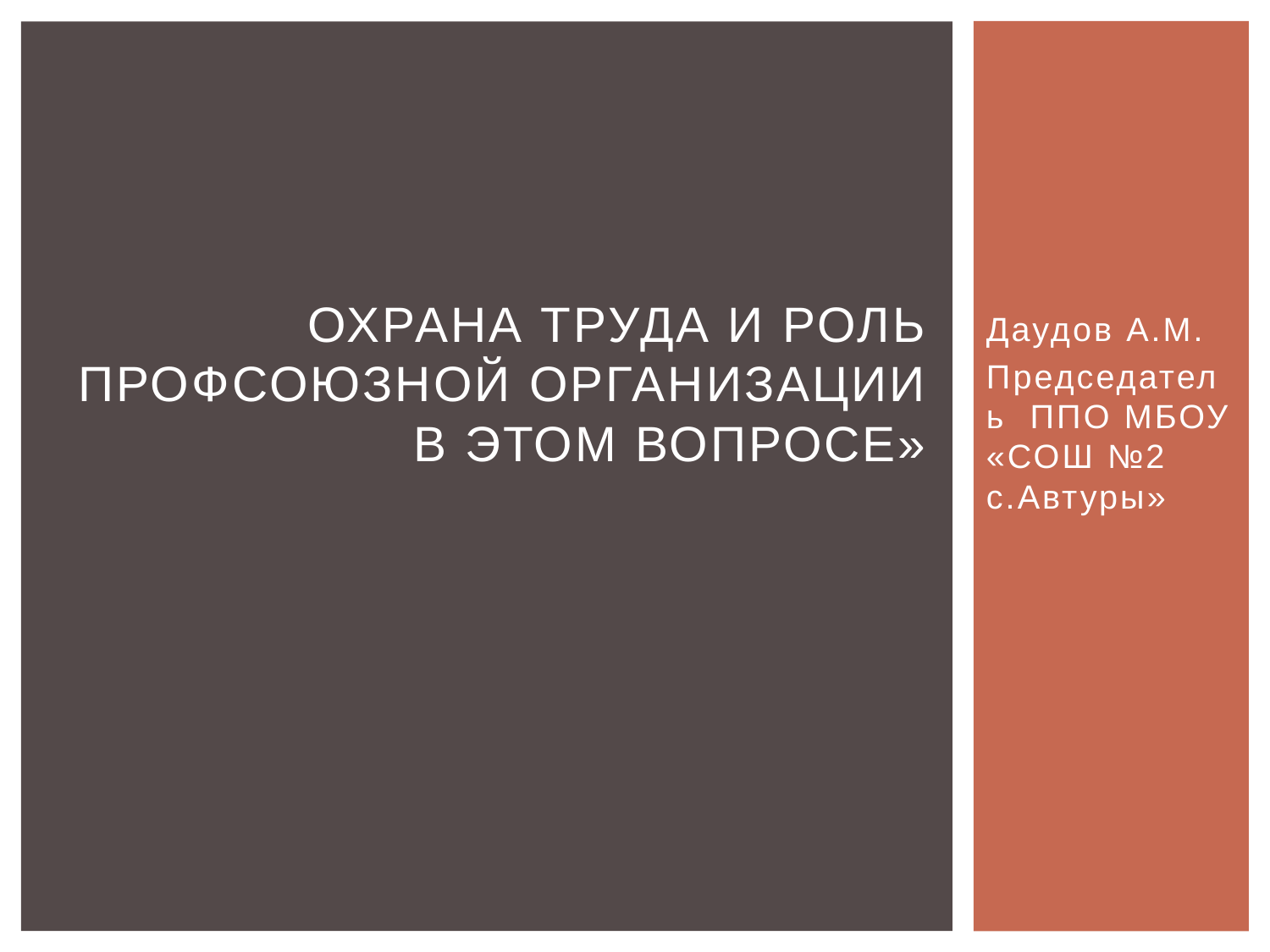

# Охрана труда и роль профсоюзной организации в этом вопросе»
Даудов А.М.
Председатель  ППО МБОУ «СОШ №2 с.Автуры»